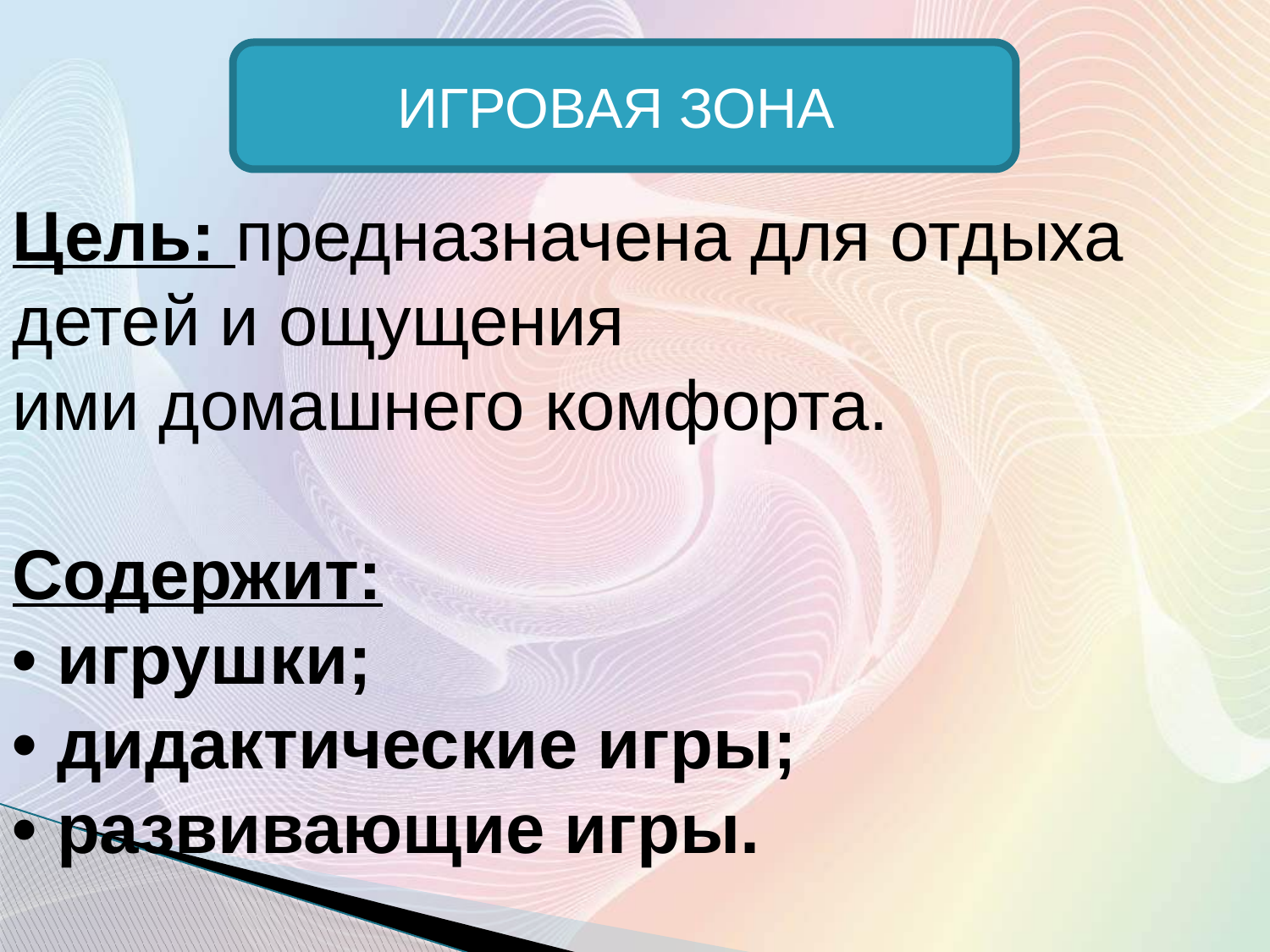

ИГРОВАЯ ЗОНА
# Цель: предназначена для отдыха детей и ощущения ими домашнего комфорта. Содержит: • игрушки; • дидактические игры; • развивающие игры.